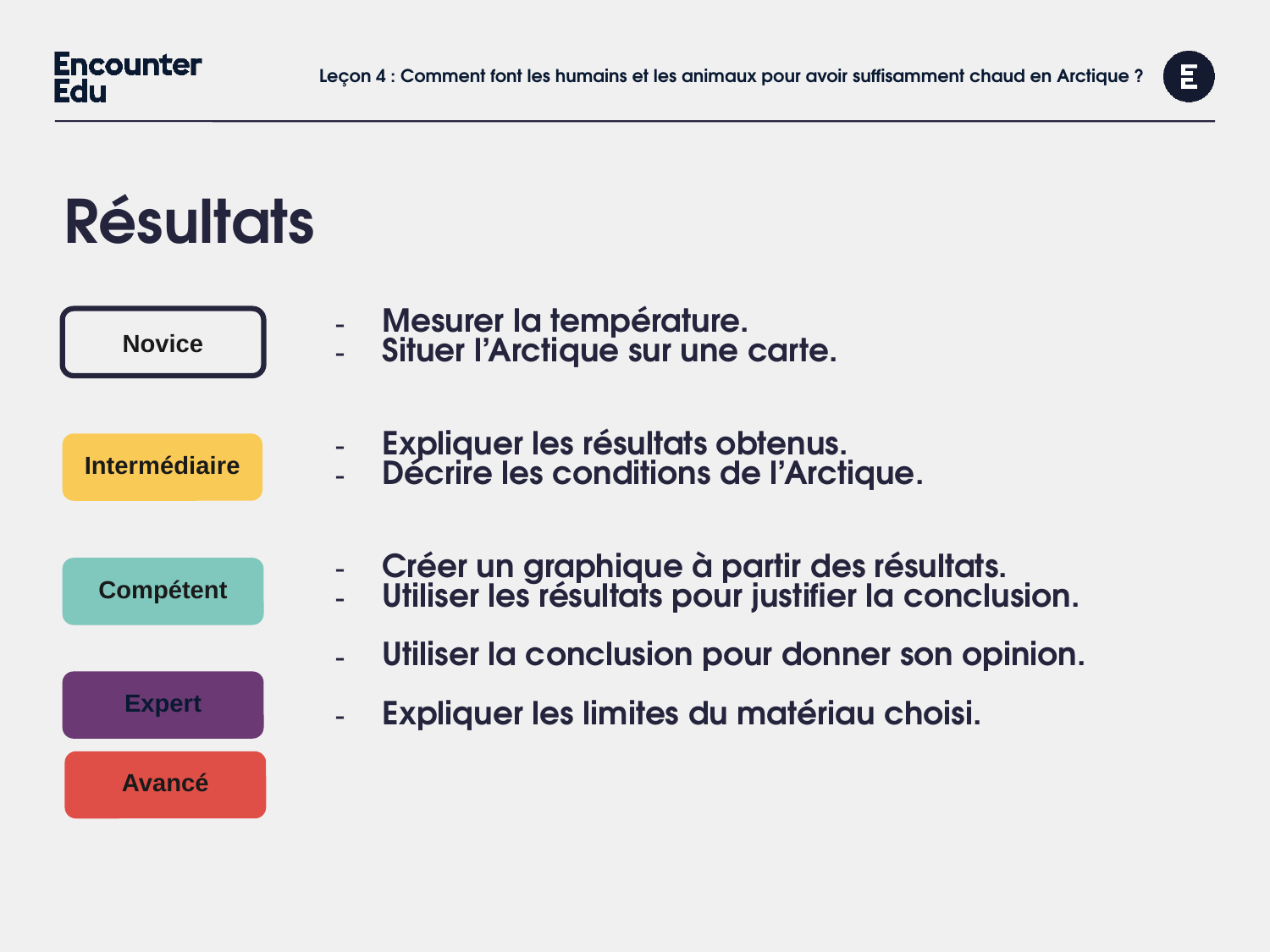

# Leçon 4 : Comment font les humains et les animaux pour avoir suffisamment chaud en Arctique ?
Résultats
Novice
| Mesurer la température. Situer l’Arctique sur une carte. |
| --- |
| Expliquer les résultats obtenus. Décrire les conditions de l’Arctique. |
| Créer un graphique à partir des résultats. Utiliser les résultats pour justifier la conclusion. Utiliser la conclusion pour donner son opinion. Expliquer les limites du matériau choisi. |
|  |
|  |
Intermédiaire
Compétent
Expert
Avancé